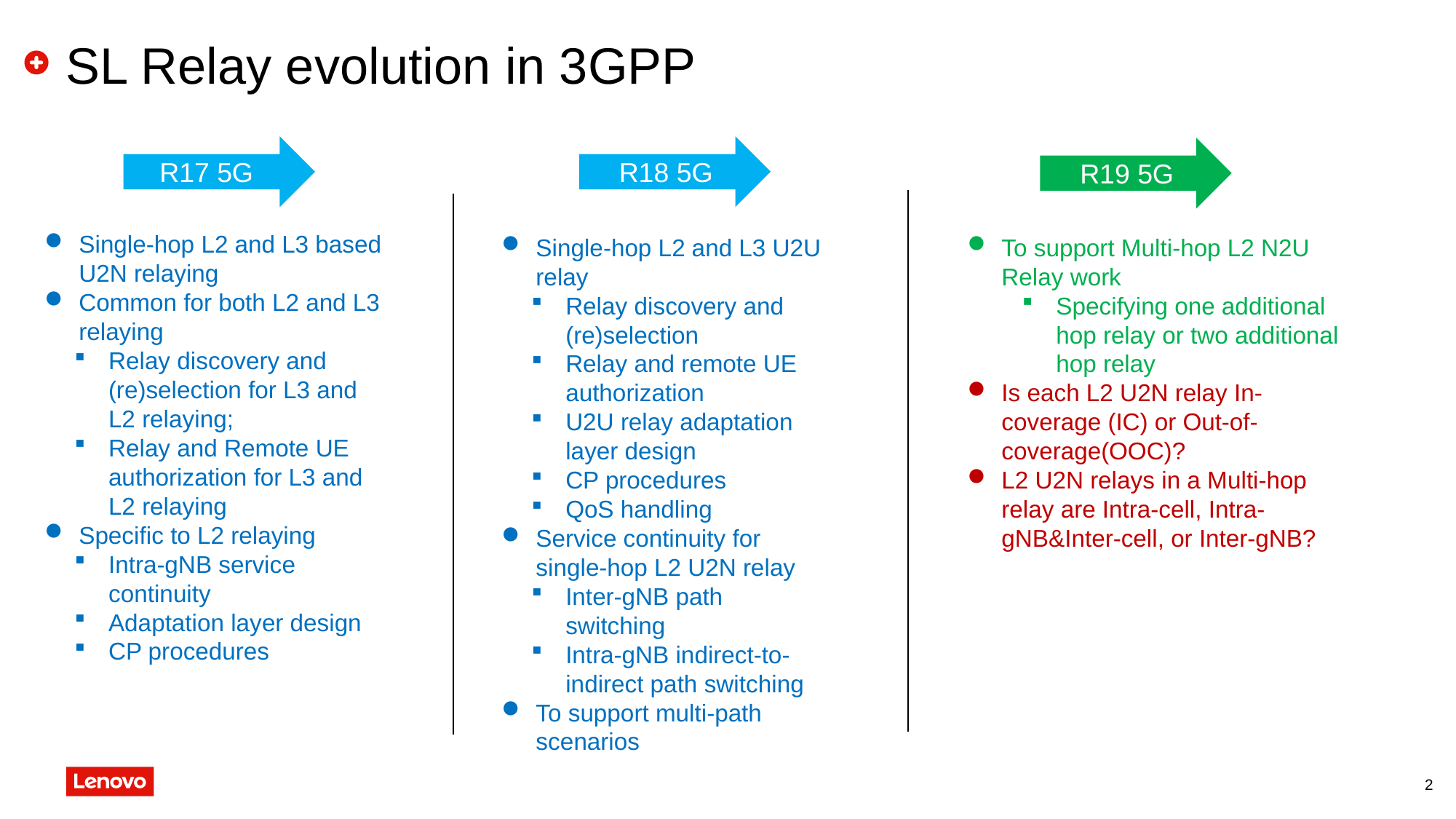

# SL Relay evolution in 3GPP
R17 5G
R18 5G
R19 5G
Single-hop L2 and L3 based U2N relaying
Common for both L2 and L3 relaying
Relay discovery and (re)selection for L3 and L2 relaying;
Relay and Remote UE authorization for L3 and L2 relaying
Specific to L2 relaying
Intra-gNB service continuity
Adaptation layer design
CP procedures

Single-hop L2 and L3 U2U relay
Relay discovery and (re)selection
Relay and remote UE authorization
U2U relay adaptation layer design
CP procedures
QoS handling
Service continuity for single-hop L2 U2N relay
Inter-gNB path switching
Intra-gNB indirect-to-indirect path switching
To support multi-path scenarios
To support Multi-hop L2 N2U Relay work
Specifying one additional hop relay or two additional hop relay
Is each L2 U2N relay In-coverage (IC) or Out-of-coverage(OOC)?
L2 U2N relays in a Multi-hop relay are Intra-cell, Intra-gNB&Inter-cell, or Inter-gNB?